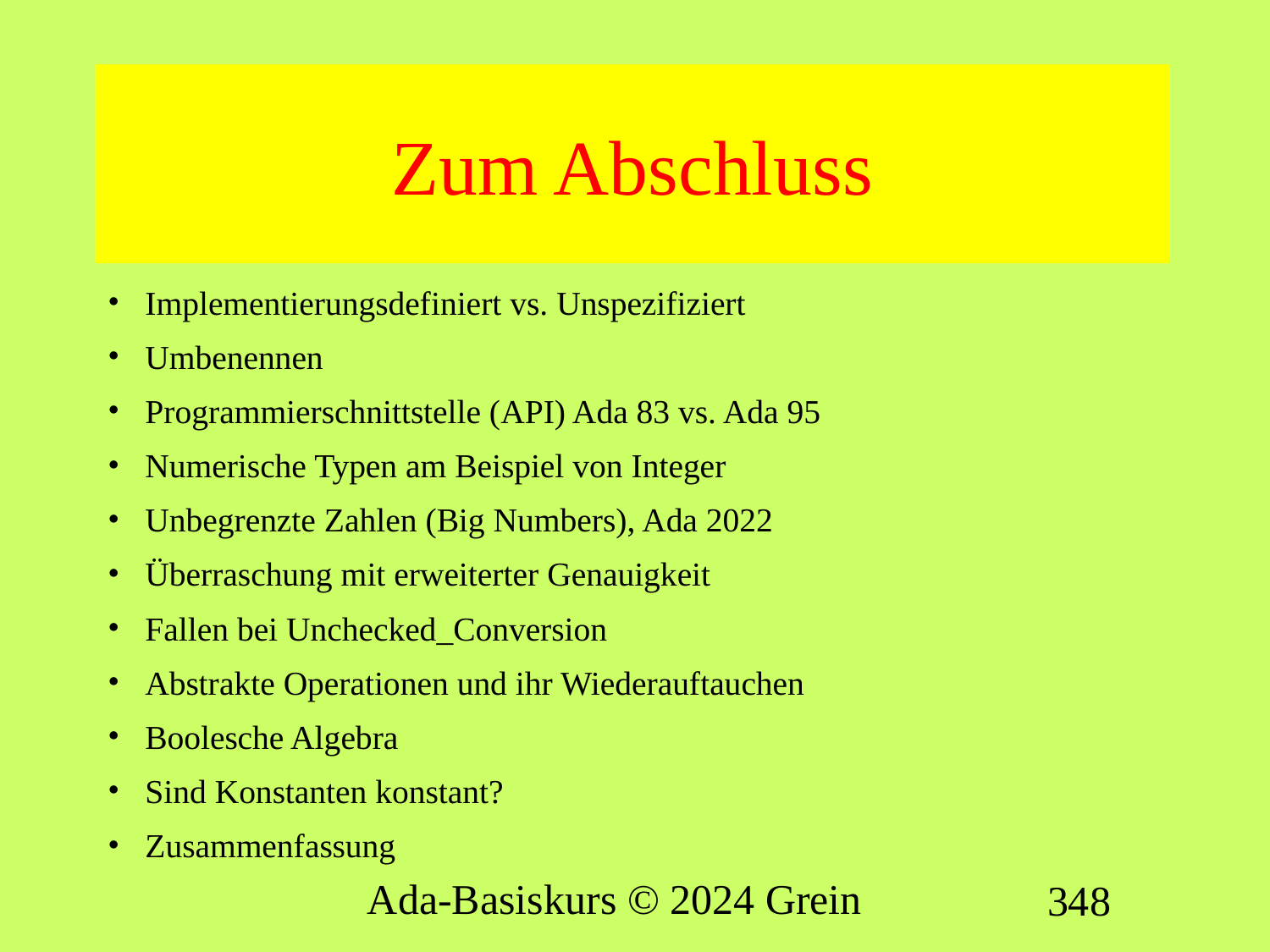

# Zum Abschluss
Implementierungsdefiniert vs. Unspezifiziert
Umbenennen
Programmierschnittstelle (API) Ada 83 vs. Ada 95
Numerische Typen am Beispiel von Integer
Unbegrenzte Zahlen (Big Numbers), Ada 2022
Überraschung mit erweiterter Genauigkeit
Fallen bei Unchecked_Conversion
Abstrakte Operationen und ihr Wiederauftauchen
Boolesche Algebra
Sind Konstanten konstant?
Zusammenfassung
Ada-Basiskurs © 2024 Grein
348